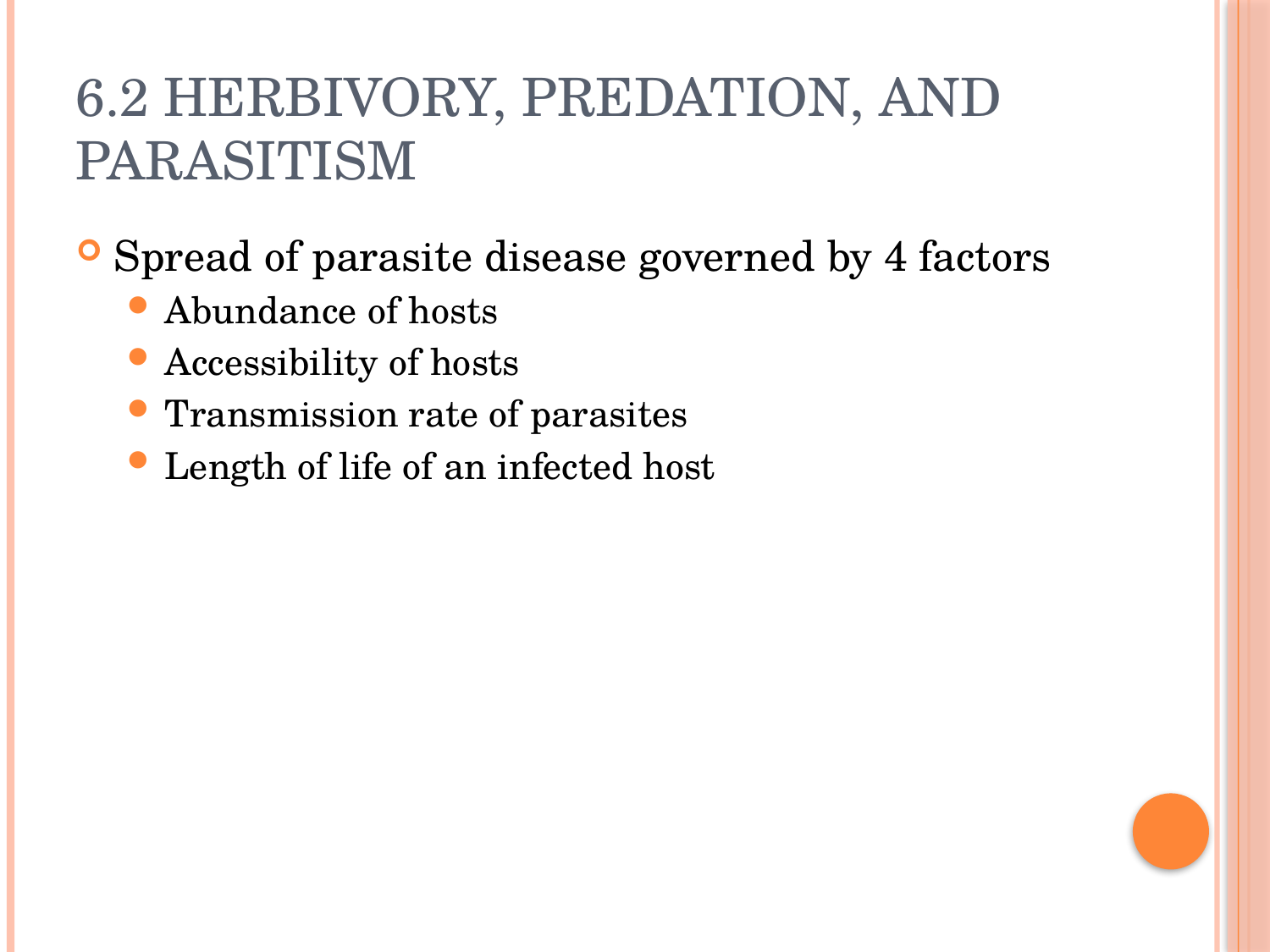

# 6.2 Herbivory, Predation, and Parasitism
Spread of parasite disease governed by 4 factors
Abundance of hosts
Accessibility of hosts
Transmission rate of parasites
Length of life of an infected host